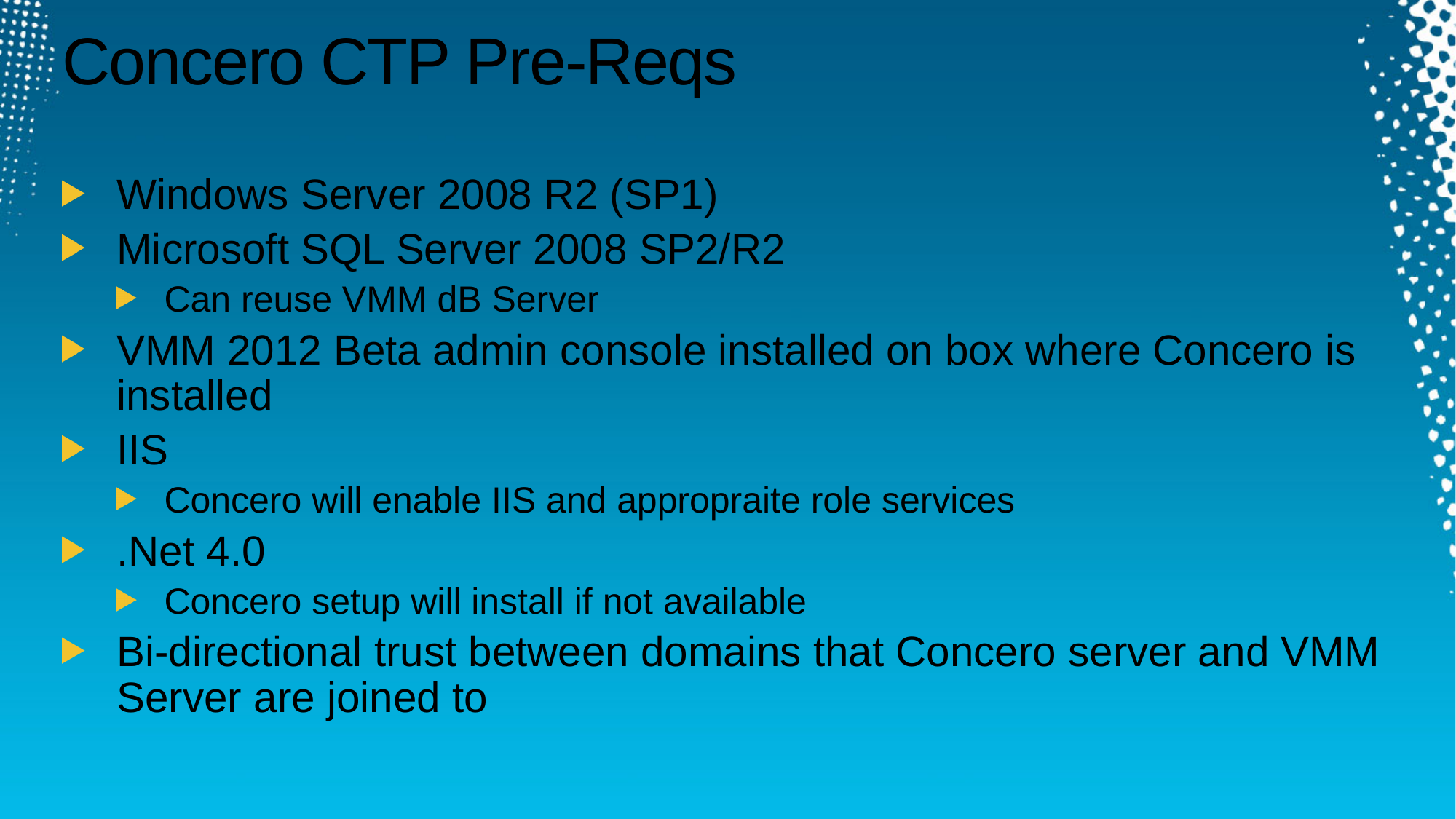

# Concero CTP Pre-Reqs
Windows Server 2008 R2 (SP1)
Microsoft SQL Server 2008 SP2/R2
Can reuse VMM dB Server
VMM 2012 Beta admin console installed on box where Concero is installed
IIS
Concero will enable IIS and appropraite role services
.Net 4.0
Concero setup will install if not available
Bi-directional trust between domains that Concero server and VMM Server are joined to